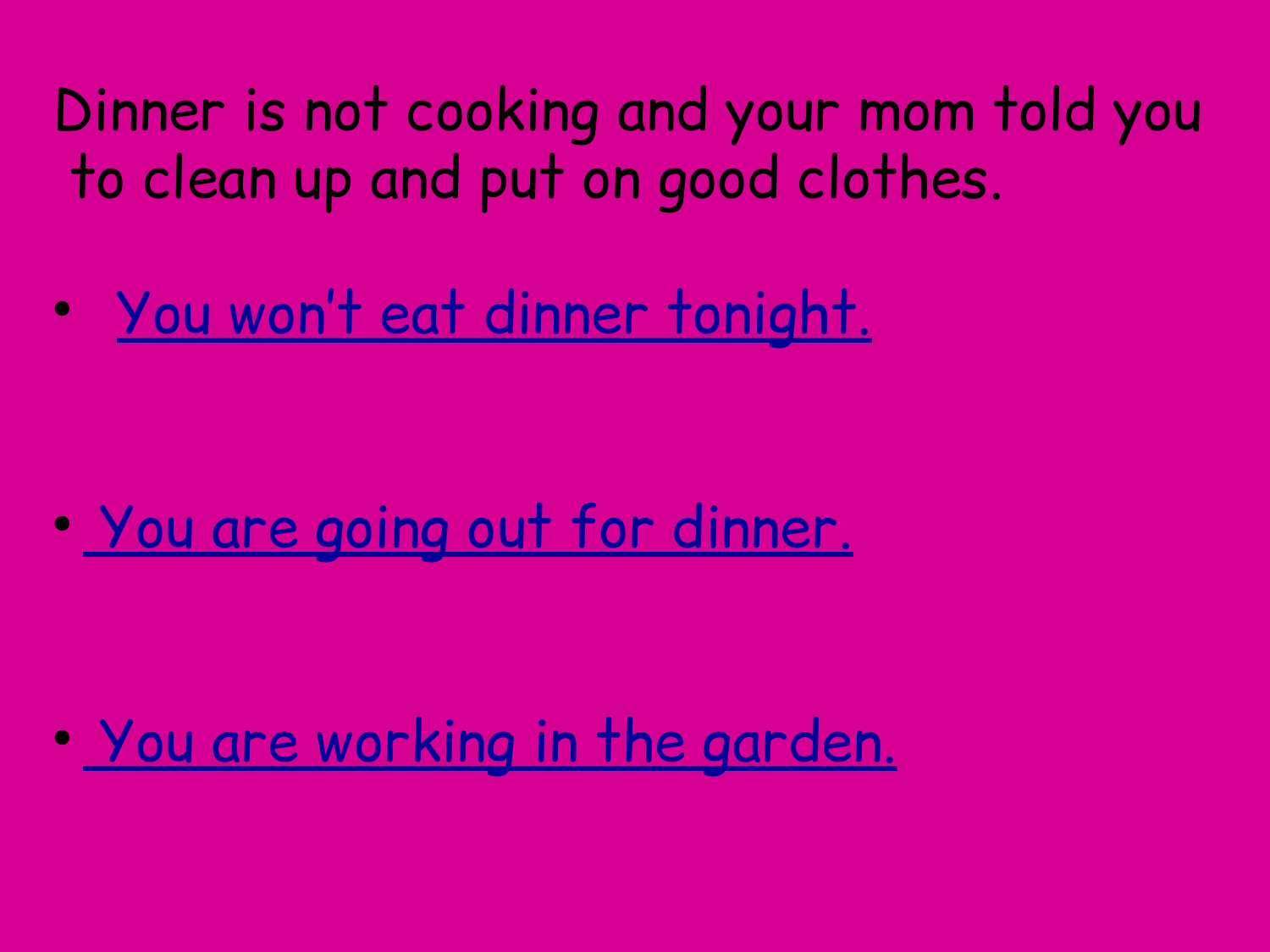

Dinner is not cooking and your mom told you
 to clean up and put on good clothes.

  You won’t eat dinner tonight.

 You are going out for dinner.

 You are working in the garden.